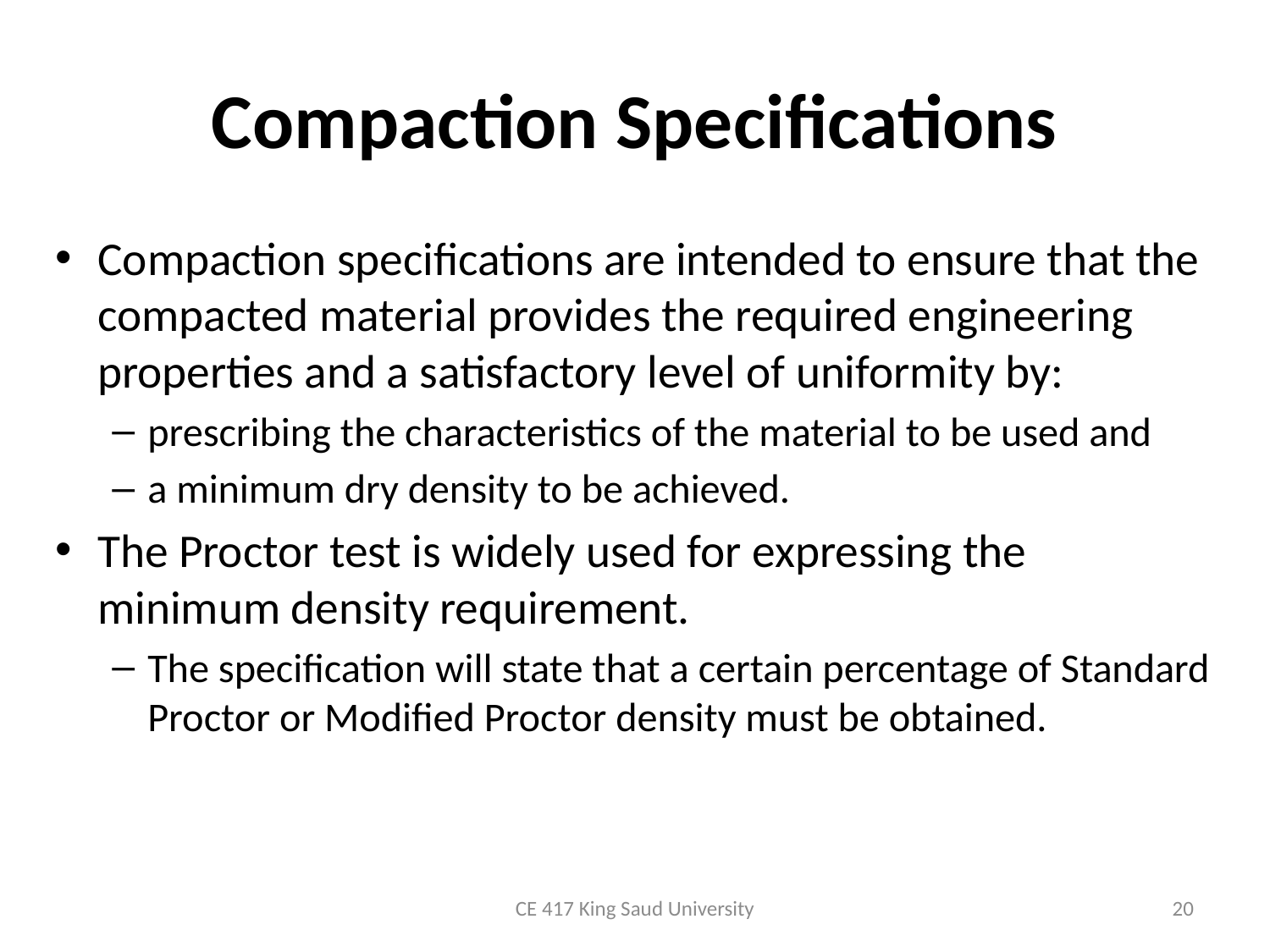

# Compaction Specifications
Compaction specifications are intended to ensure that the compacted material provides the required engineering properties and a satisfactory level of uniformity by:
prescribing the characteristics of the material to be used and
a minimum dry density to be achieved.
The Proctor test is widely used for expressing the minimum density requirement.
The specification will state that a certain percentage of Standard Proctor or Modified Proctor density must be obtained.
CE 417 King Saud University
20